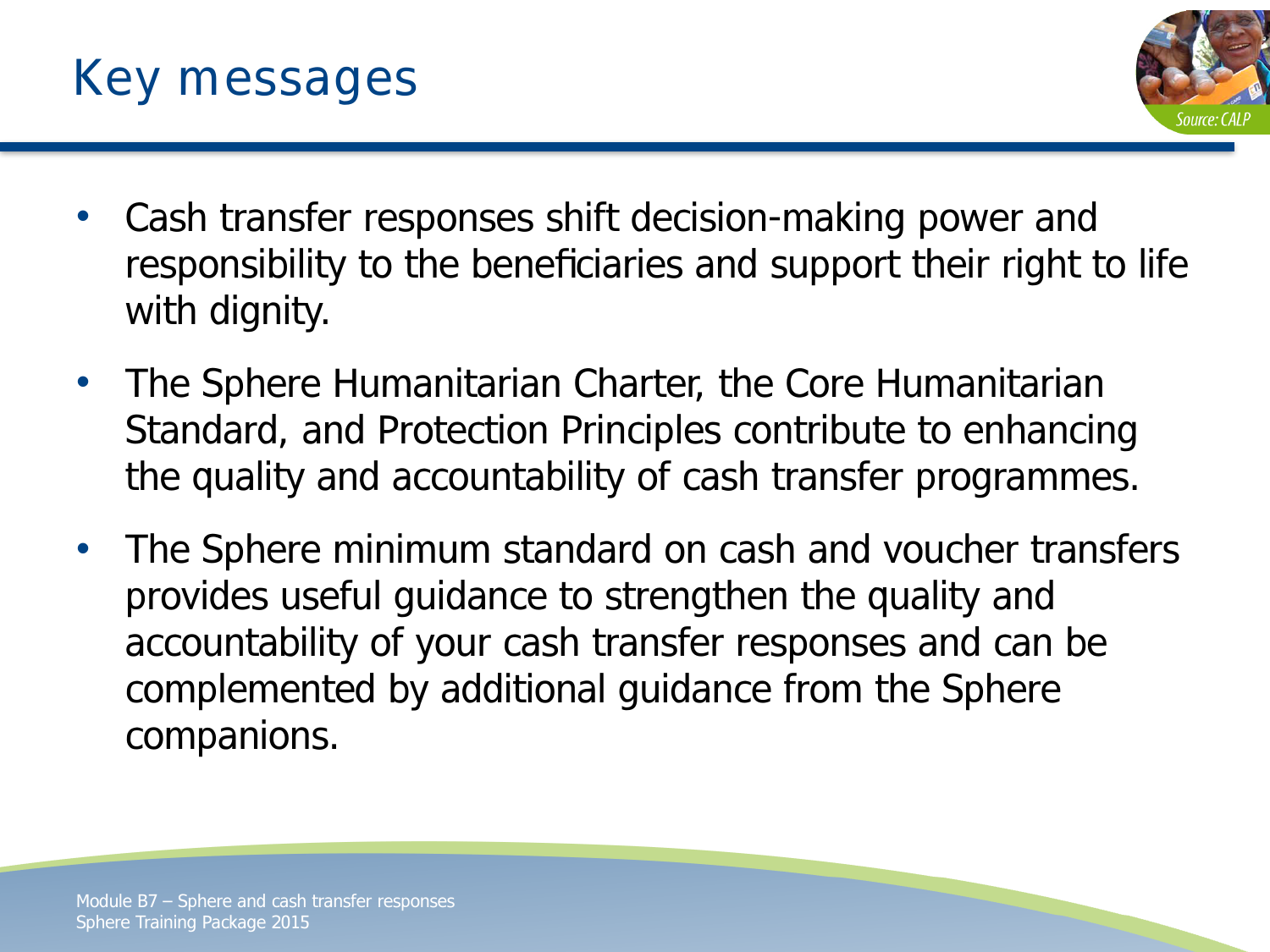

# Key messages
Cash transfer responses shift decision-making power and responsibility to the beneficiaries and support their right to life with dignity.
The Sphere Humanitarian Charter, the Core Humanitarian Standard, and Protection Principles contribute to enhancing the quality and accountability of cash transfer programmes.
The Sphere minimum standard on cash and voucher transfers provides useful guidance to strengthen the quality and accountability of your cash transfer responses and can be complemented by additional guidance from the Sphere companions.
Module B7 – Sphere and cash transfer responses
Sphere Training Package 2015